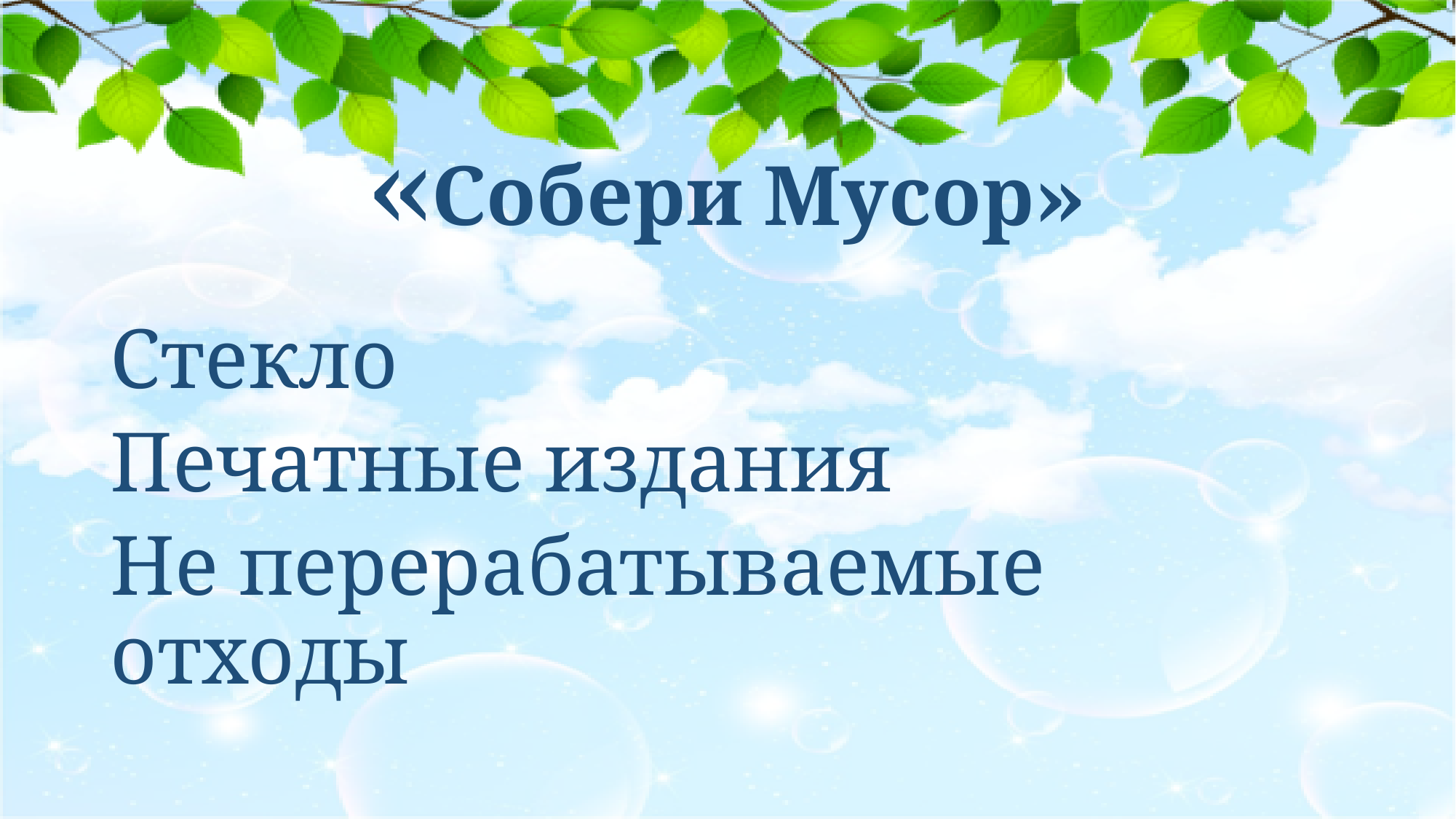

# «Собери Мусор»
Стекло
Печатные издания
Не перерабатываемые отходы